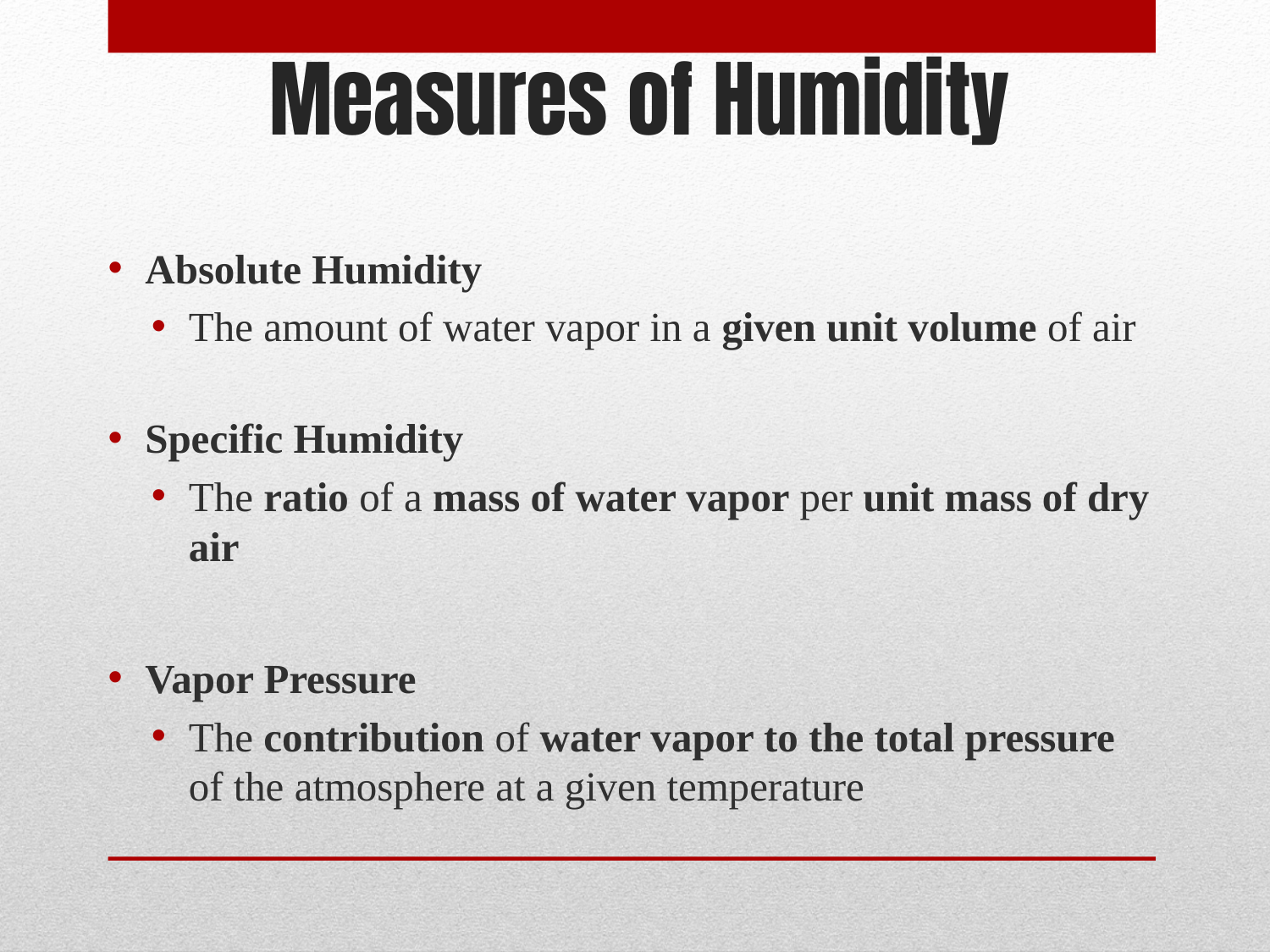

Measures of Humidity
Absolute Humidity
The amount of water vapor in a given unit volume of air

Specific Humidity
The ratio of a mass of water vapor per unit mass of dry air

Vapor Pressure
The contribution of water vapor to the total pressure of the atmosphere at a given temperature